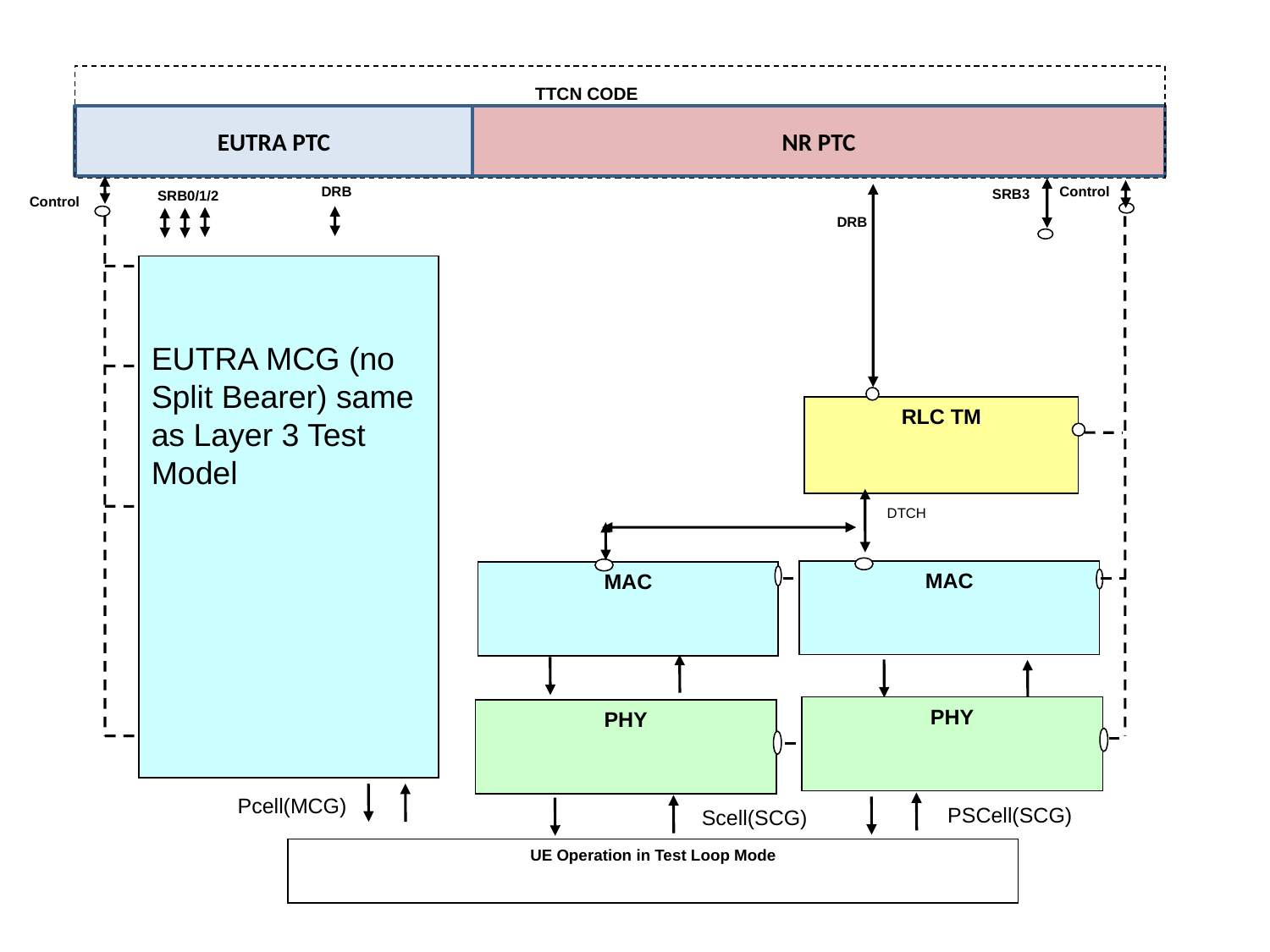

TTCN CODE
EUTRA PTC
NR PTC

DRB
Control

SRB3
SRB0/1/2

Control

DRB

EUTRA MCG (no Split Bearer) same as Layer 3 Test Model

RLC TM

DTCH

MAC

MAC

PHY

PHY

Pcell(MCG)

PSCell(SCG)

Scell(SCG)
UE Operation in Test Loop Mode